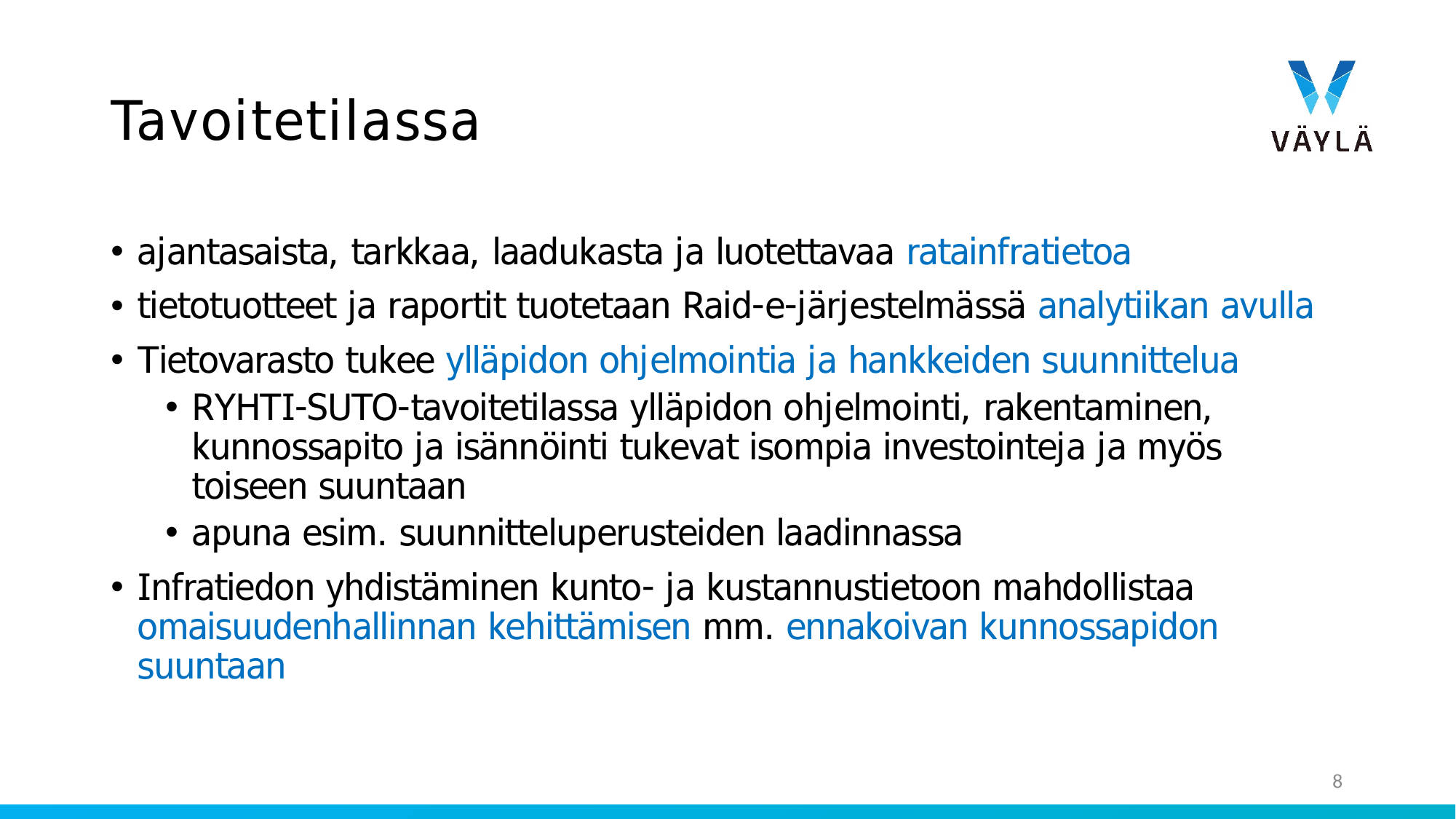

# Tavoitetilassa
ajantasaista, tarkkaa, laadukasta ja luotettavaa ratainfratietoa
tietotuotteet ja raportit tuotetaan Raid-e-järjestelmässä analytiikan avulla
Tietovarasto tukee ylläpidon ohjelmointia ja hankkeiden suunnittelua
RYHTI-SUTO-tavoitetilassa ylläpidon ohjelmointi, rakentaminen, kunnossapito ja isännöinti tukevat isompia investointeja ja myös toiseen suuntaan
apuna esim. suunnitteluperusteiden laadinnassa
Infratiedon yhdistäminen kunto- ja kustannustietoon mahdollistaa omaisuudenhallinnan kehittämisen mm. ennakoivan kunnossapidon suuntaan

8